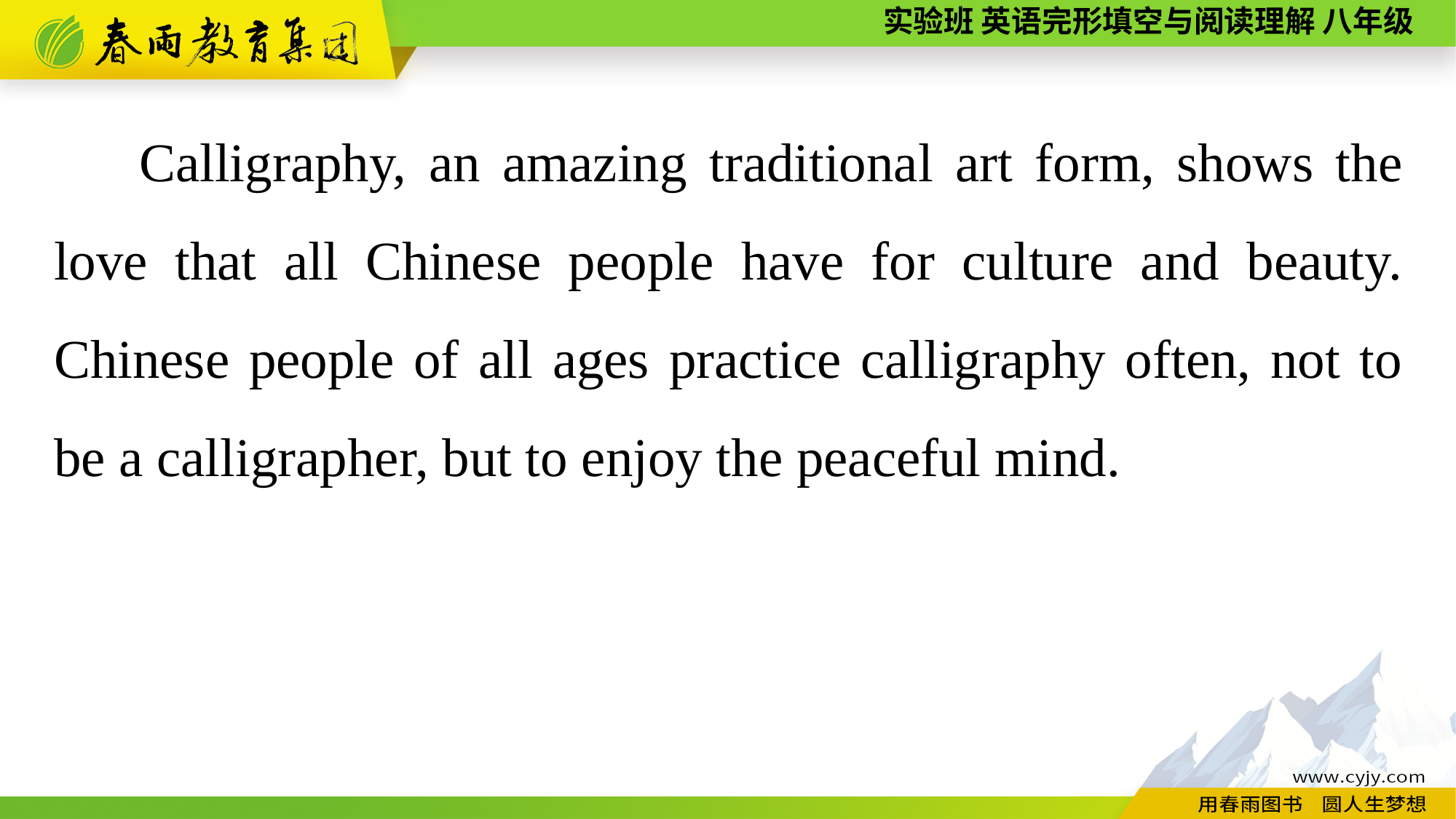

Calligraphy, an amazing traditional art form, shows the love that all Chinese people have for culture and beauty. Chinese people of all ages practice calligraphy often, not to be a calligrapher, but to enjoy the peaceful mind.